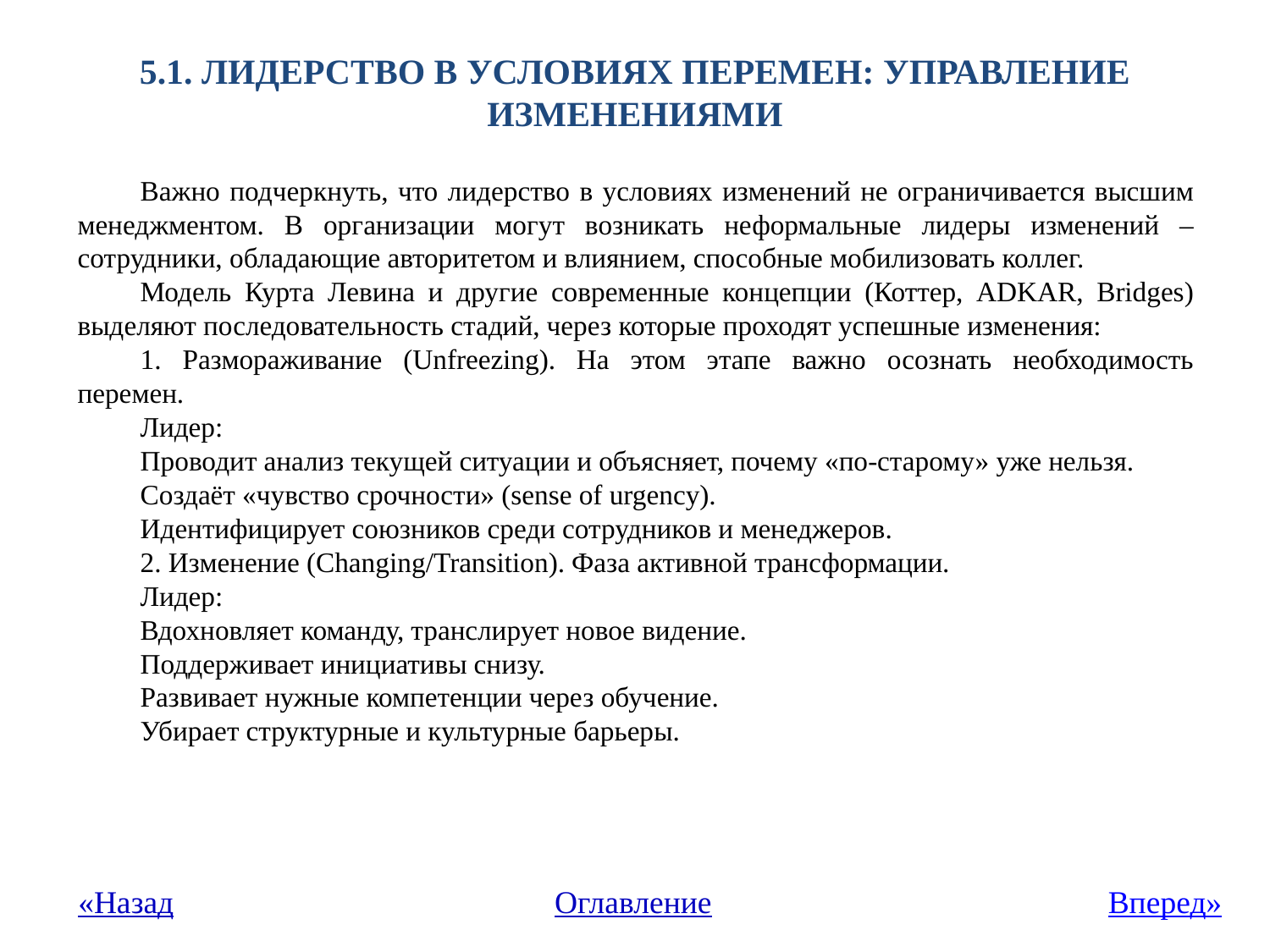

# 5.1. Лидерство в условиях перемен: управление изменениями
Важно подчеркнуть, что лидерство в условиях изменений не ограничивается высшим менеджментом. В организации могут возникать неформальные лидеры изменений – сотрудники, обладающие авторитетом и влиянием, способные мобилизовать коллег.
Модель Курта Левина и другие современные концепции (Коттер, ADKAR, Bridges) выделяют последовательность стадий, через которые проходят успешные изменения:
1. Размораживание (Unfreezing). На этом этапе важно осознать необходимость перемен.
Лидер:
Проводит анализ текущей ситуации и объясняет, почему «по-старому» уже нельзя.
Создаёт «чувство срочности» (sense of urgency).
Идентифицирует союзников среди сотрудников и менеджеров.
2. Изменение (Changing/Transition). Фаза активной трансформации.
Лидер:
Вдохновляет команду, транслирует новое видение.
Поддерживает инициативы снизу.
Развивает нужные компетенции через обучение.
Убирает структурные и культурные барьеры.

«Назад
Оглавление
Вперед»